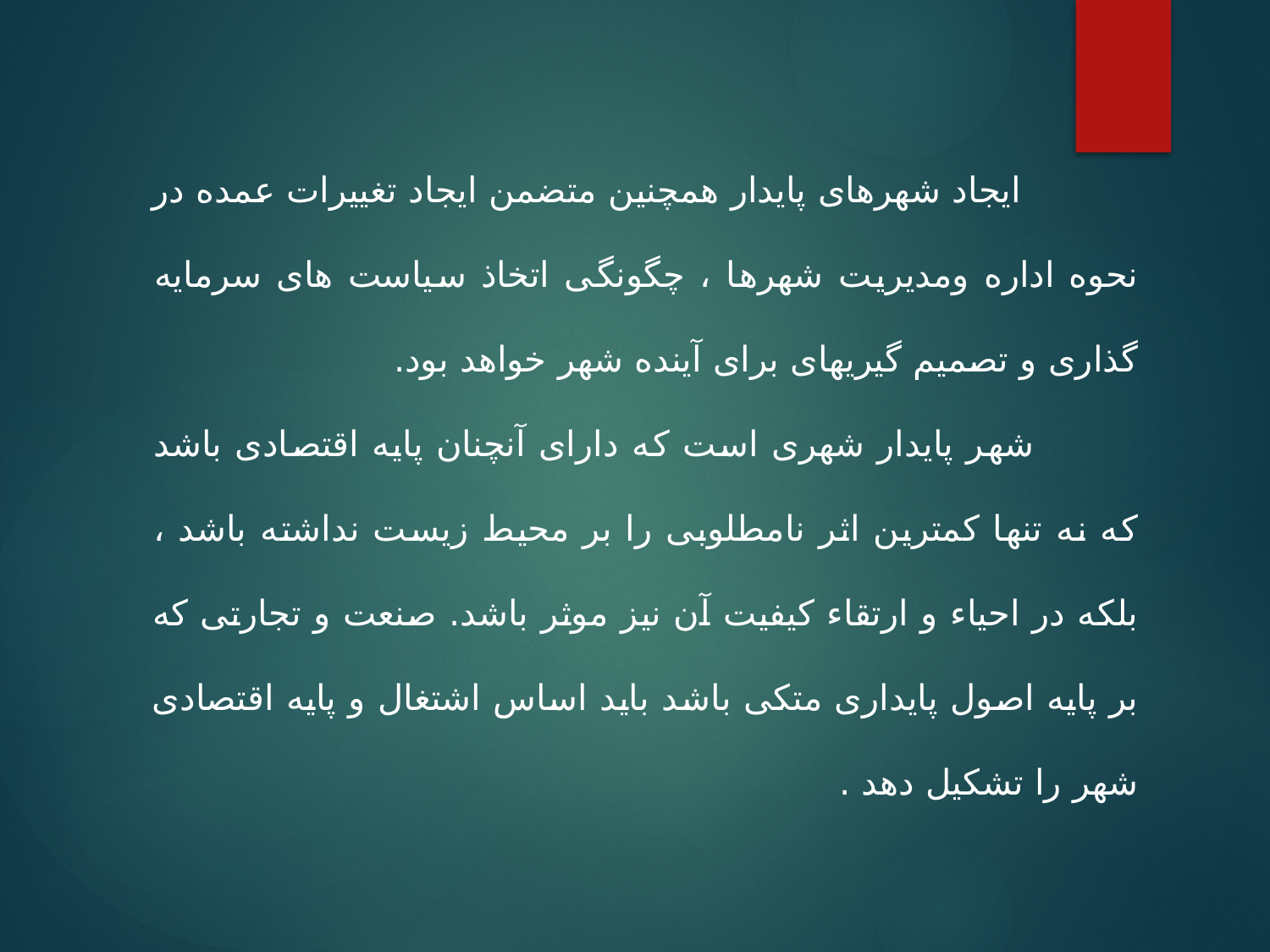

ایجاد شهرهای پایدار همچنین متضمن ایجاد تغییرات عمده در نحوه اداره ومدیریت شهرها ، چگونگی اتخاذ سیاست های سرمایه گذاری و تصمیم گیریهای برای آینده شهر خواهد بود.
        شهر پایدار شهری است که دارای آنچنان پایه اقتصادی باشد که نه تنها کمترین اثر نامطلوبی را بر محیط زیست نداشته باشد ، بلکه در احیاء و ارتقاء کیفیت آن نیز موثر باشد. صنعت و تجارتی که بر پایه اصول پایداری متکی باشد باید اساس اشتغال و پایه اقتصادی شهر را تشکیل دهد .